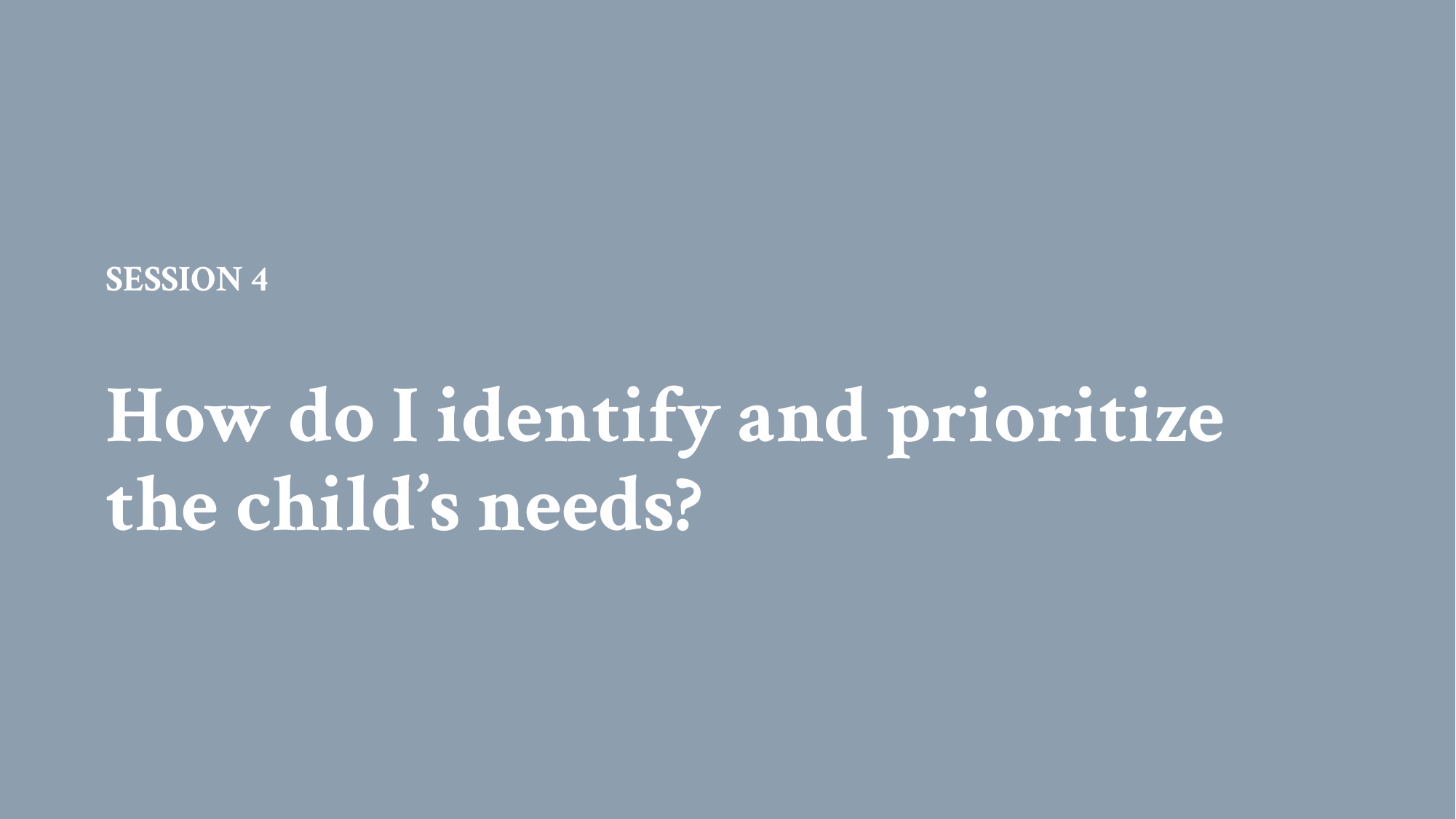

SESSION 4
How do I identify and prioritize the child’s needs?